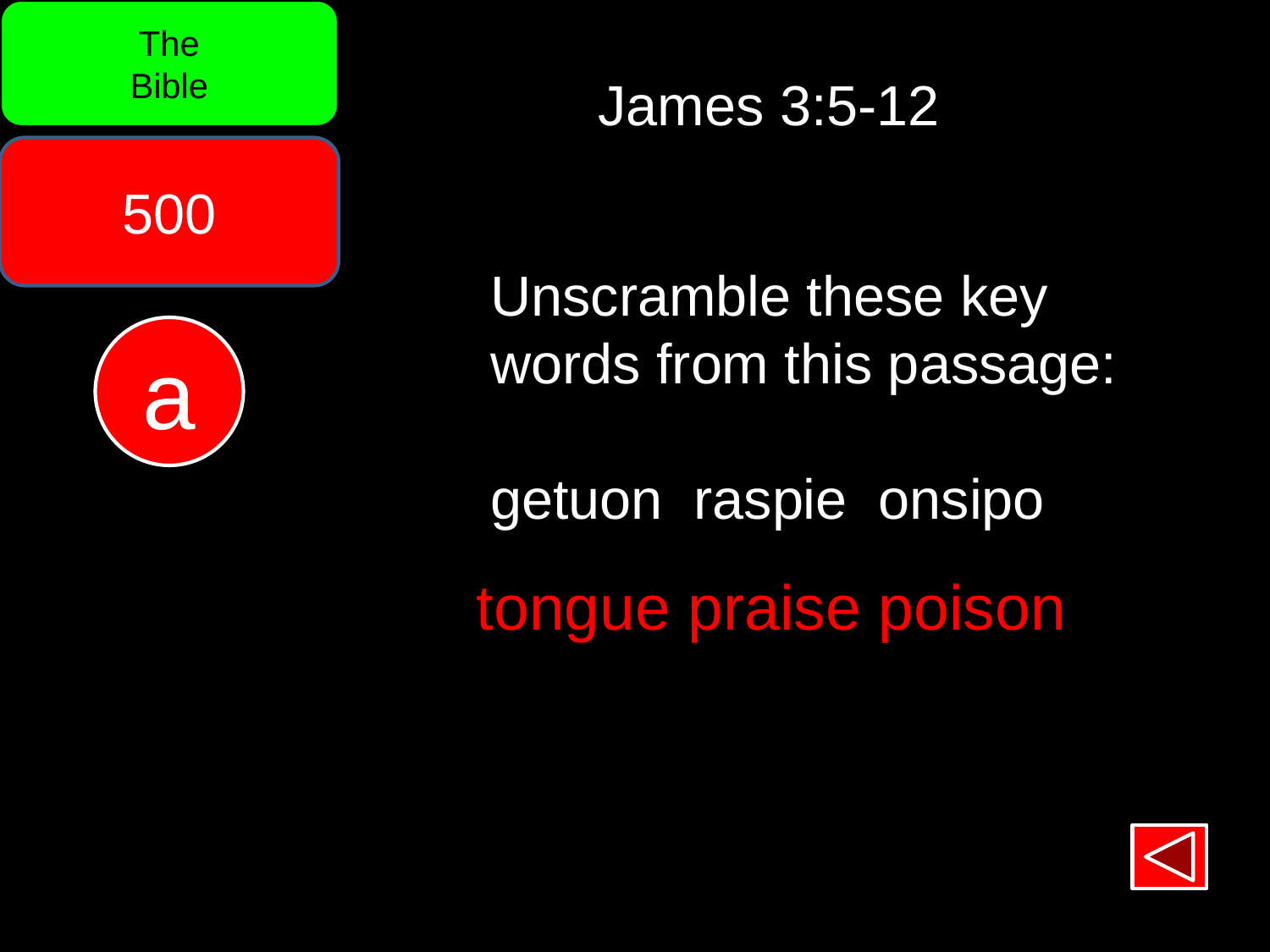

The
Bible
James 3:5-12
500
Unscramble these key
words from this passage:

getuon  raspie  onsipo
a
tongue praise poison